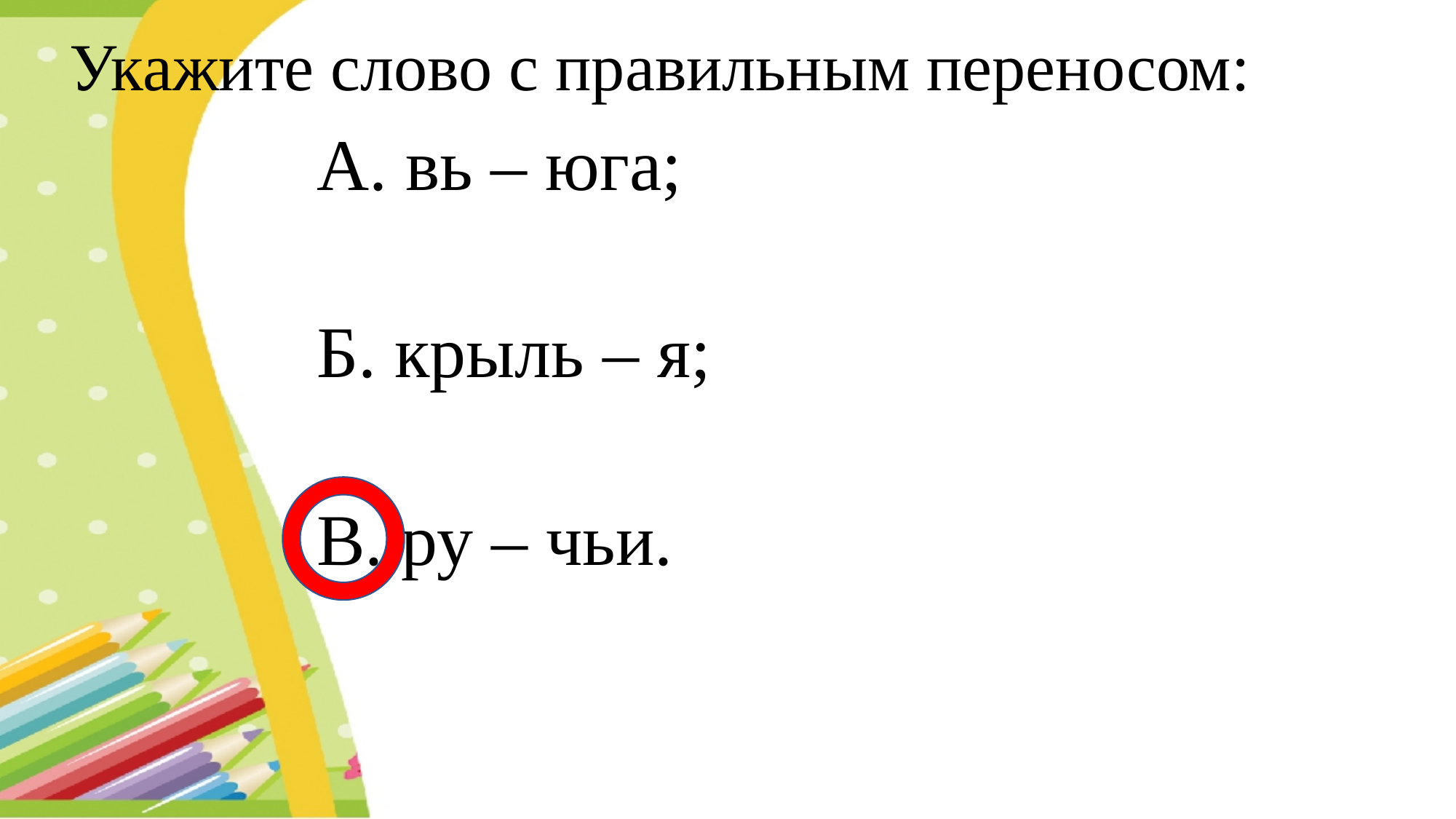

# Укажите слово с правильным переносом:
А. вь – юга;

Б. крыль – я;

В. ру – чьи.